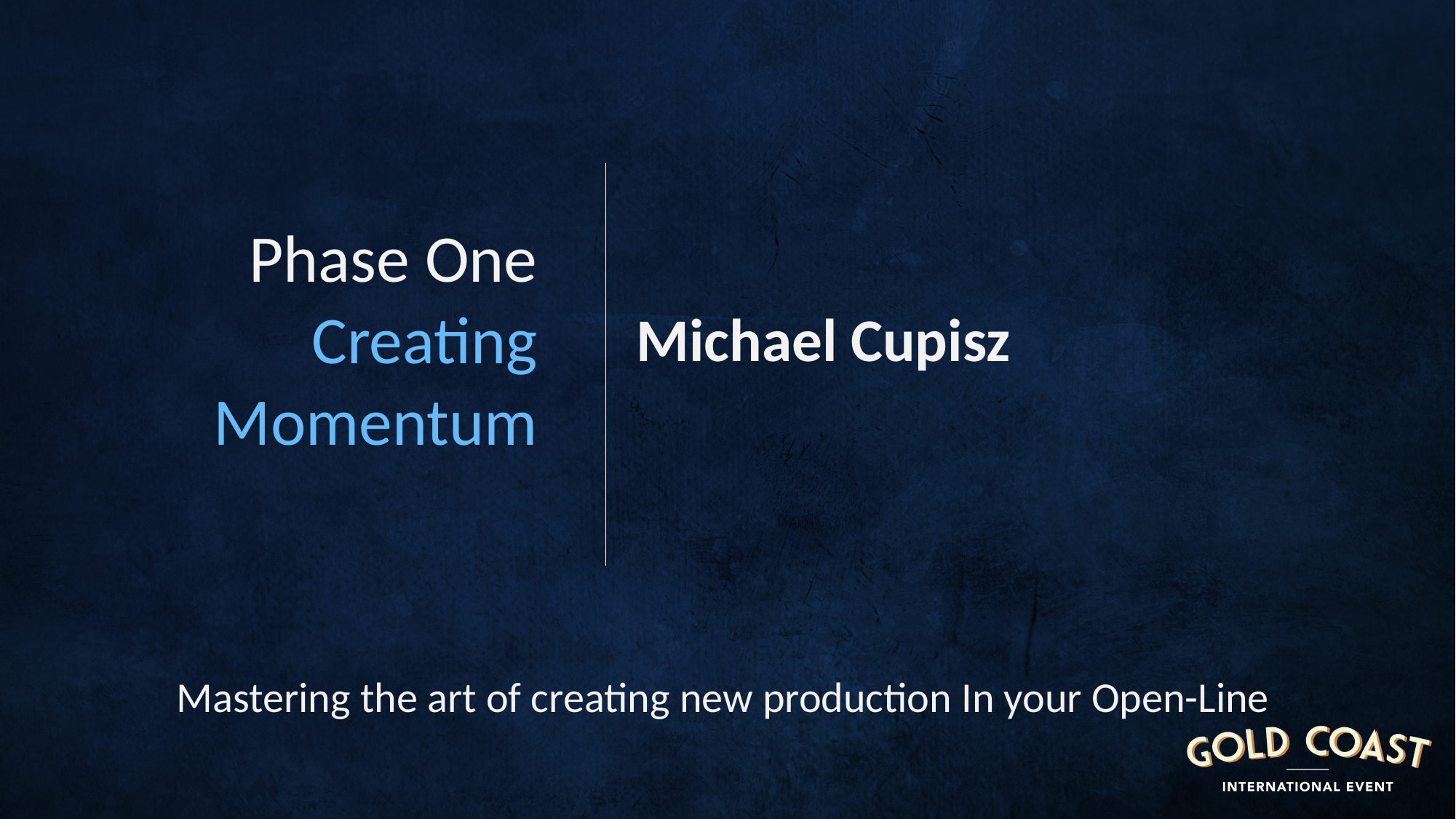

Phase One
Creating
Momentum
Michael Cupisz
Mastering the art of creating new production In your Open-Line